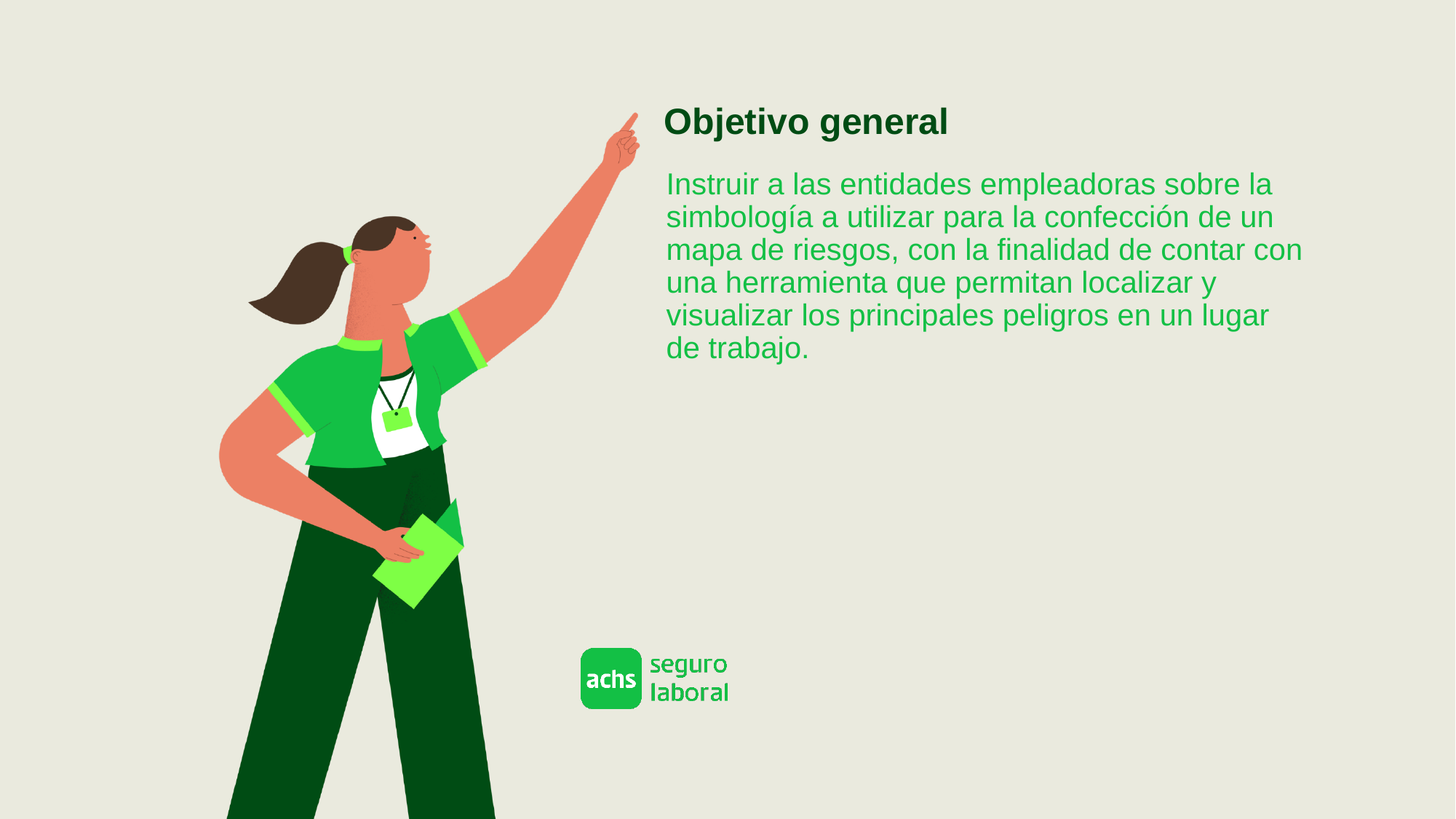

Objetivo general
Instruir a las entidades empleadoras sobre la simbología a utilizar para la confección de un mapa de riesgos, con la finalidad de contar con una herramienta que permitan localizar y visualizar los principales peligros en un lugar de trabajo.